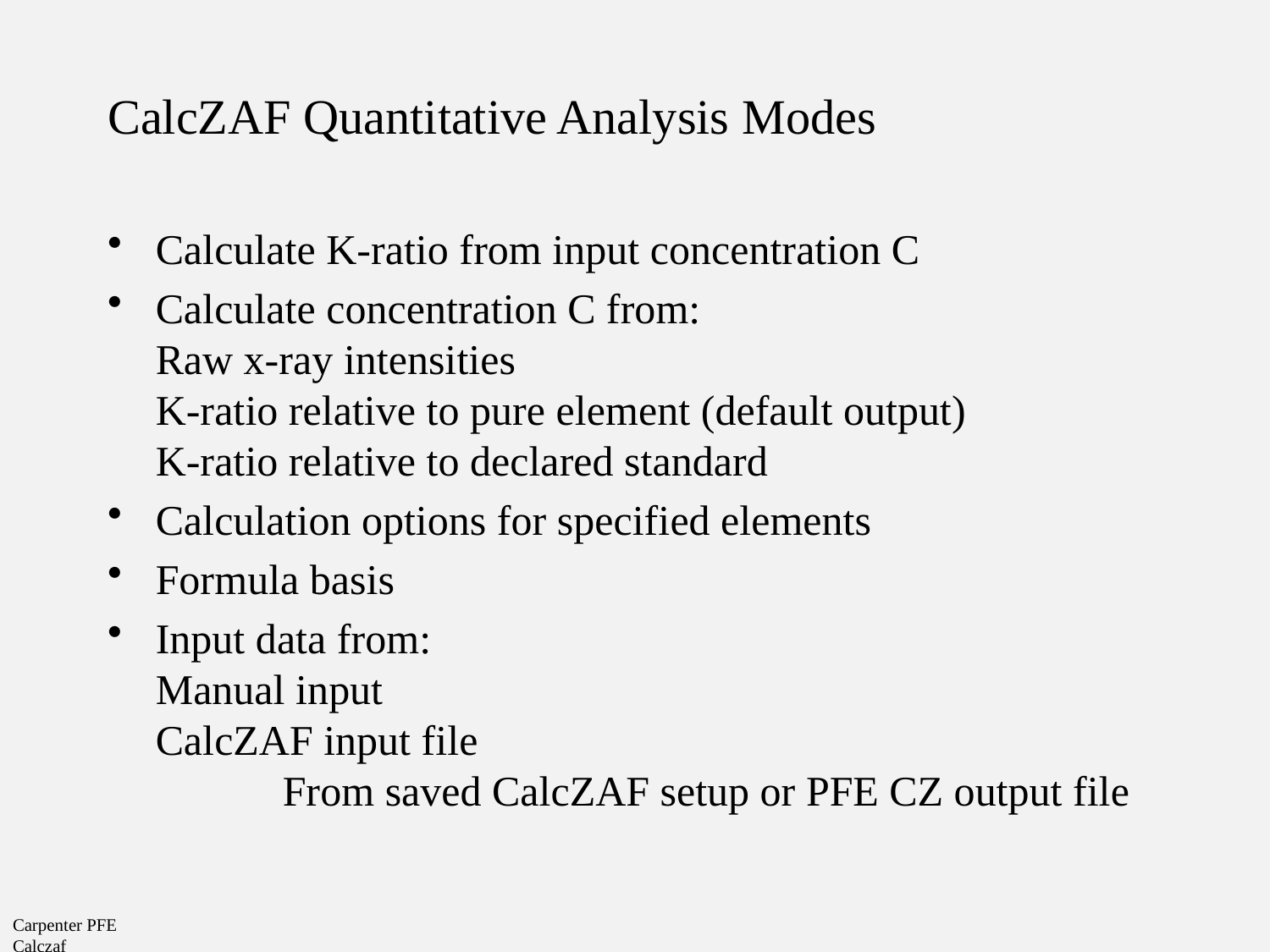

# CalcZAF Quantitative Analysis Modes
Calculate K-ratio from input concentration C
Calculate concentration C from:
Raw x-ray intensities
K-ratio relative to pure element (default output)
K-ratio relative to declared standard
Calculation options for specified elements
Formula basis
Input data from:
Manual input
CalcZAF input file
	From saved CalcZAF setup or PFE CZ output file
Carpenter PFE Calczaf